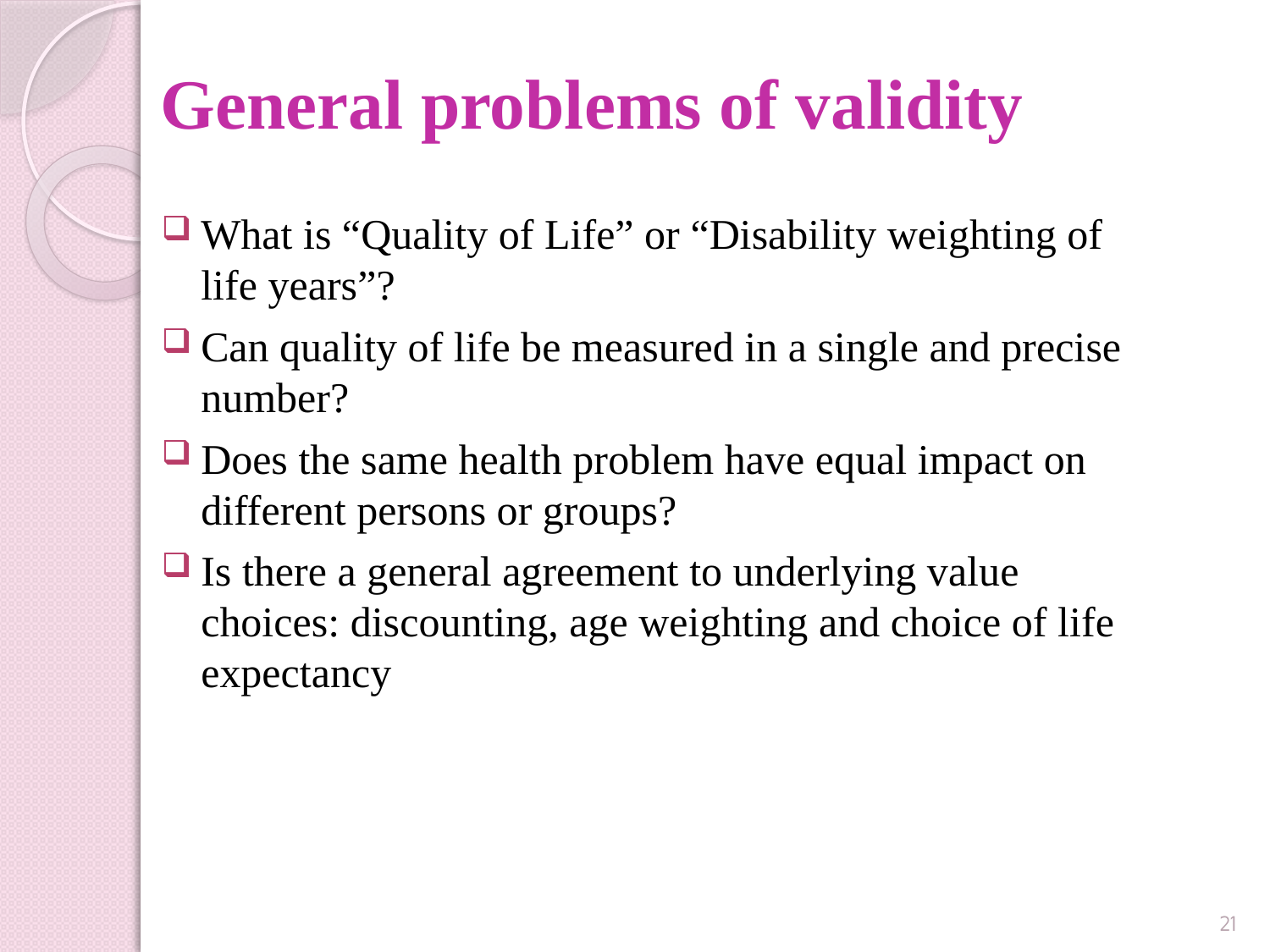

# General problems of validity
What is “Quality of Life” or “Disability weighting of life years”?
Can quality of life be measured in a single and precise number?
Does the same health problem have equal impact on different persons or groups?
Is there a general agreement to underlying value choices: discounting, age weighting and choice of life expectancy
21